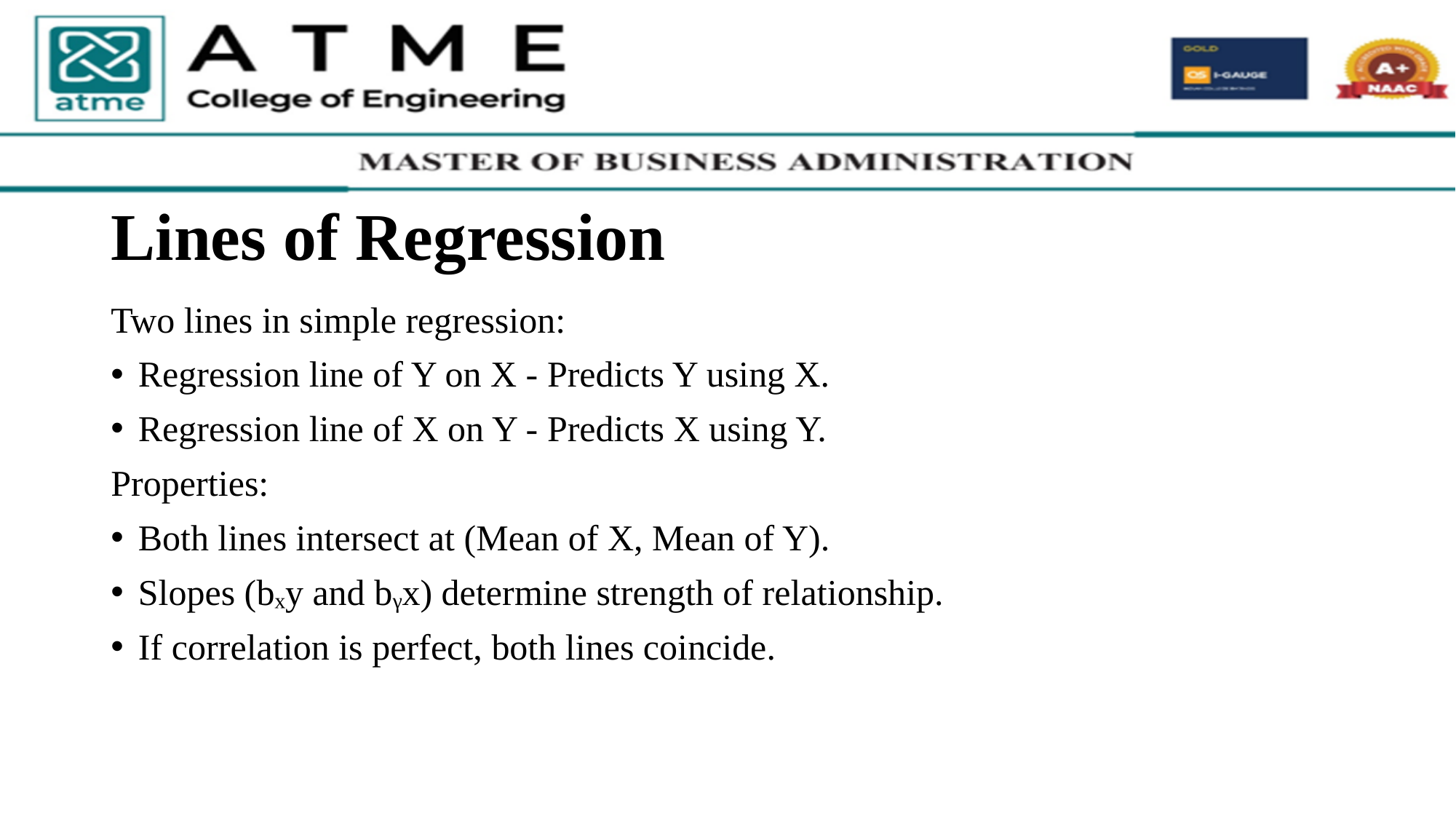

# Lines of Regression
Two lines in simple regression:
Regression line of Y on X - Predicts Y using X.
Regression line of X on Y - Predicts X using Y.
Properties:
Both lines intersect at (Mean of X, Mean of Y).
Slopes (bₓy and bᵧx) determine strength of relationship.
If correlation is perfect, both lines coincide.